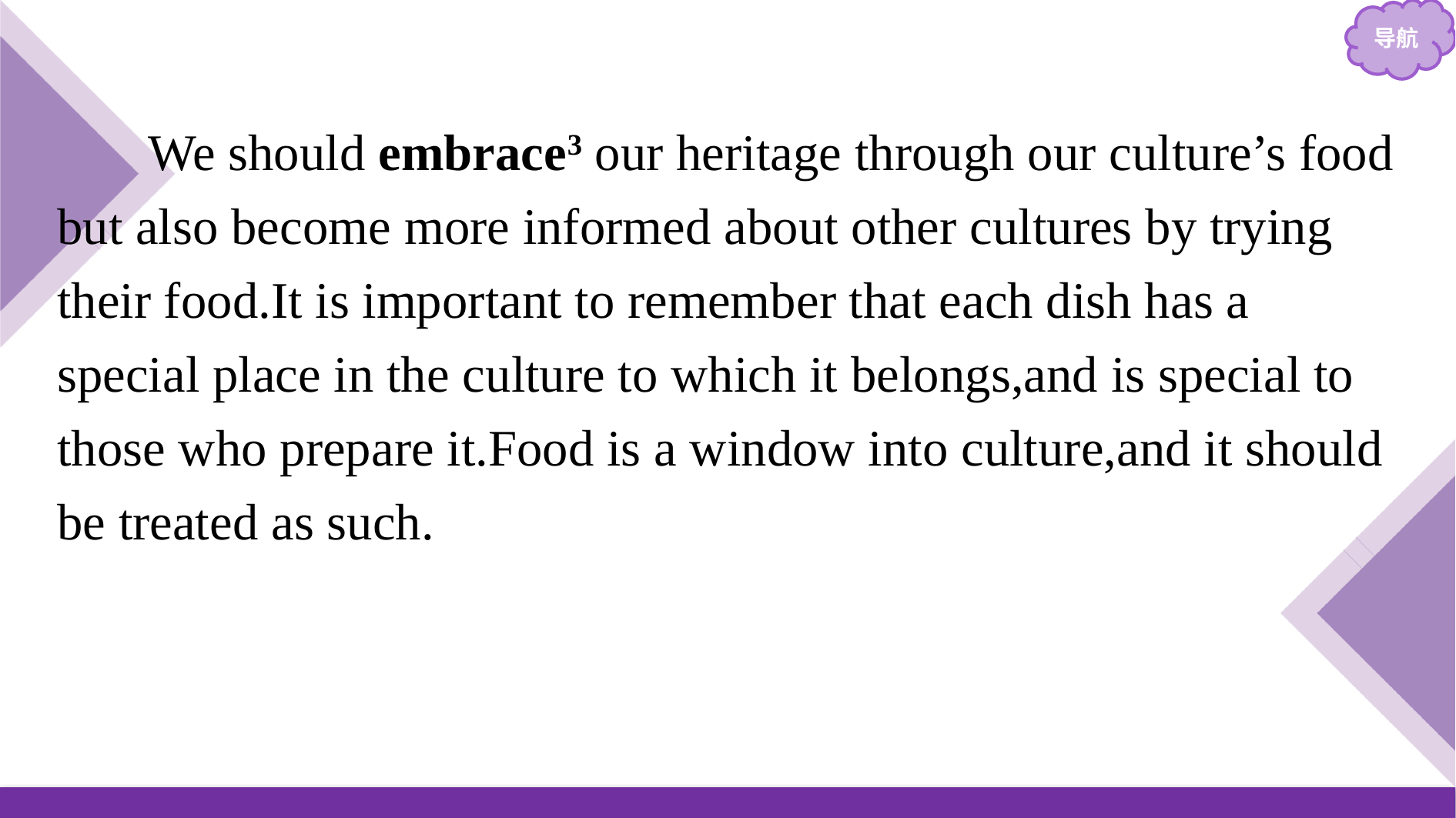

We should embrace3 our heritage through our culture’s food but also become more informed about other cultures by trying their food.It is important to remember that each dish has a special place in the culture to which it belongs,and is special to those who prepare it.Food is a window into culture,and it should be treated as such.